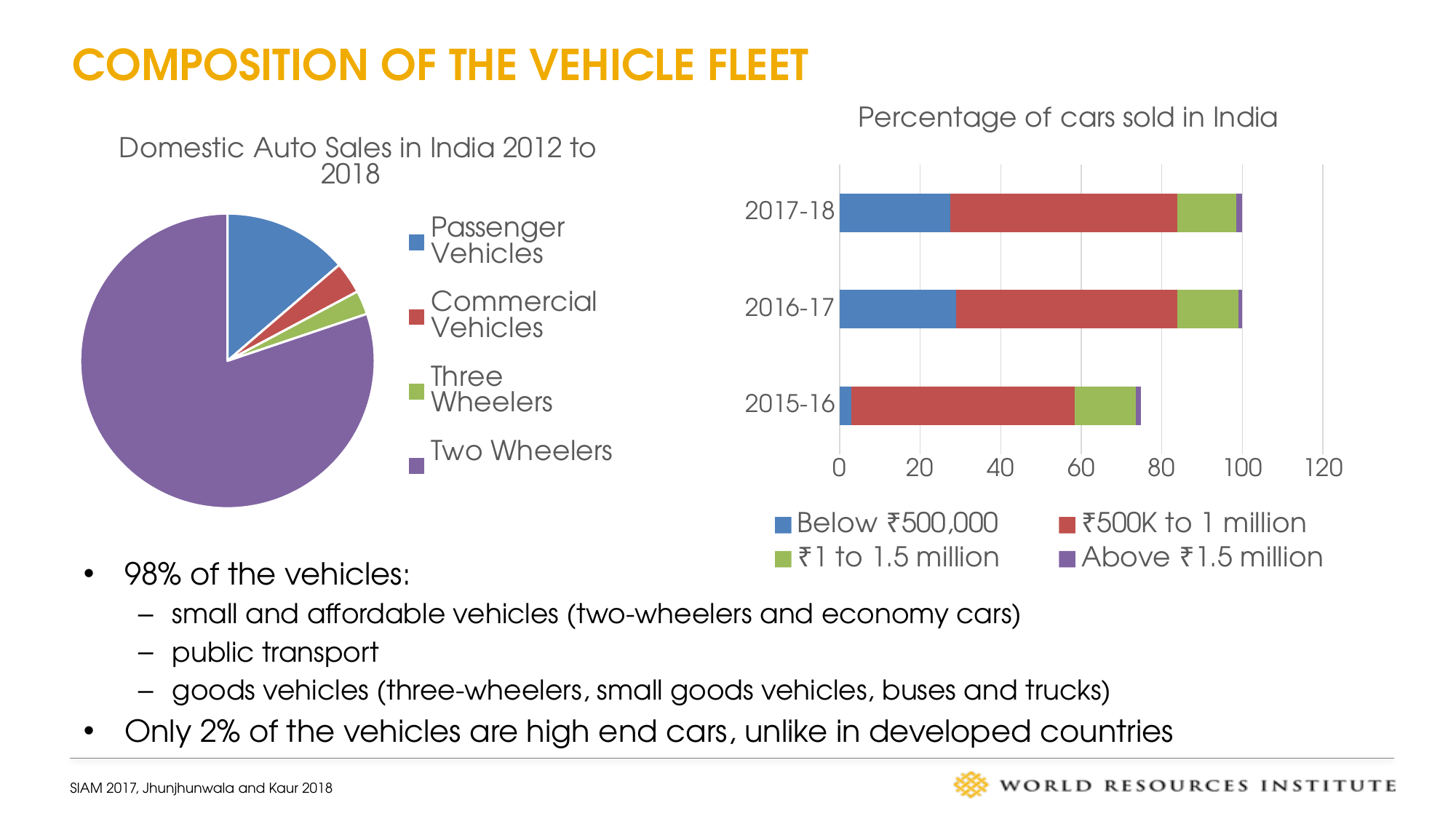

# Composition of the vehicle fleet

### Chart: Percentage of cars sold in India

| Category | Below ₹500,000 | ₹500K to 1 million | ₹1 to 1.5 million | Above ₹1.5 million |
|---|---|---|---|---|
| 2015-16 | 2.82 | 55.49 | 15.29 | 1.2 |
| 2016-17 | 28.85 | 54.96 | 15.23 | 0.96 |
| 2017-18 | 27.43 | 56.48 | 14.65 | 1.43 |

### Chart: Domestic Auto Sales in India 2012 to 2018

| Category |  |
|---|---|
| Passenger Vehicles | 13.71 |
| Commercial Vehicles | 3.49 |
| Three Wheelers | 2.63 |
| Two Wheelers | 80.18 |
98% of the vehicles:
small and affordable vehicles (two-wheelers and economy cars)
public transport
goods vehicles (three-wheelers, small goods vehicles, buses and trucks)
Only 2% of the vehicles are high end cars, unlike in developed countries
SIAM 2017, Jhunjhunwala and Kaur 2018